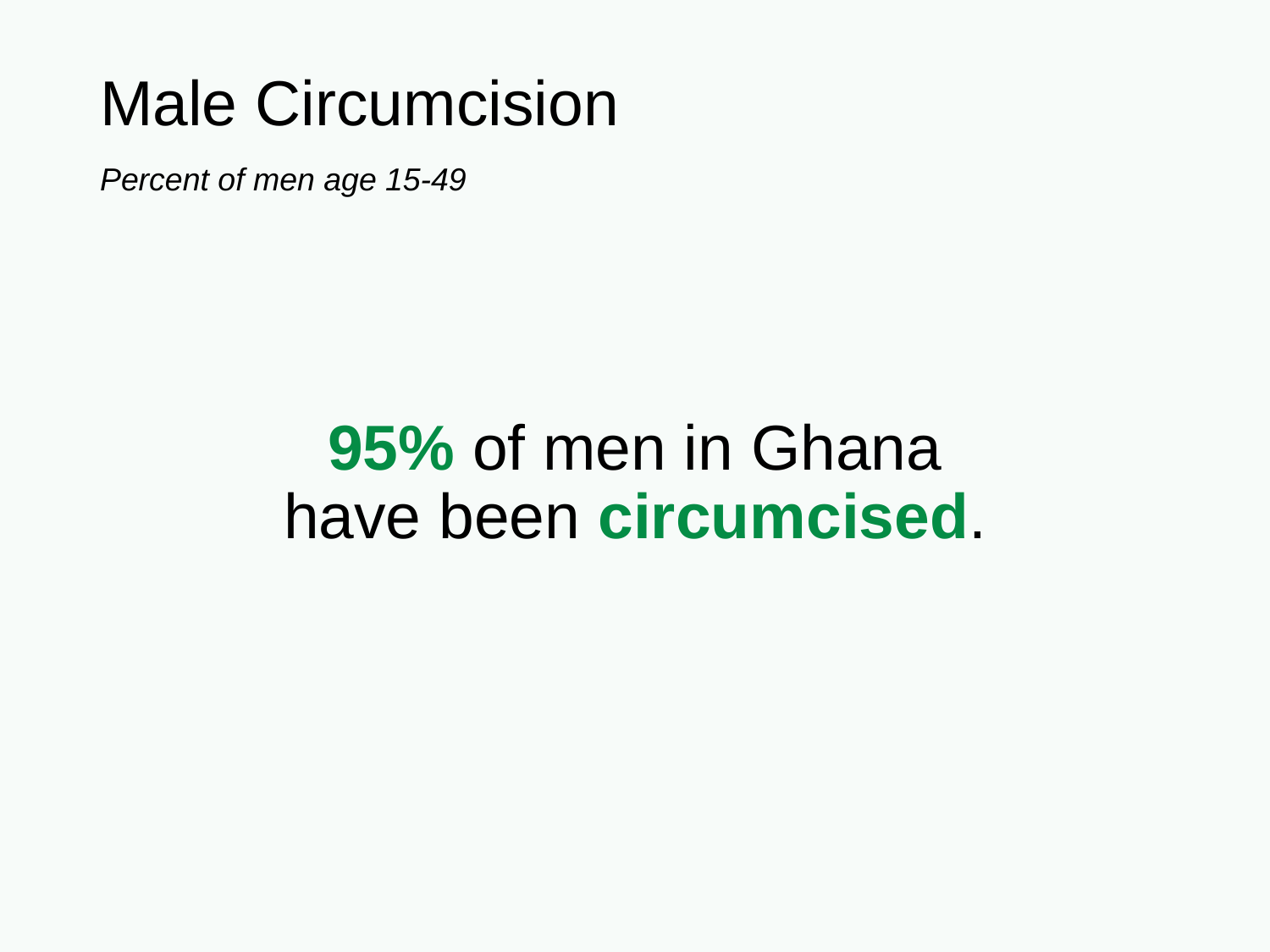

# Male Circumcision
Percent of men age 15-49
95% of men in Ghana
have been circumcised.